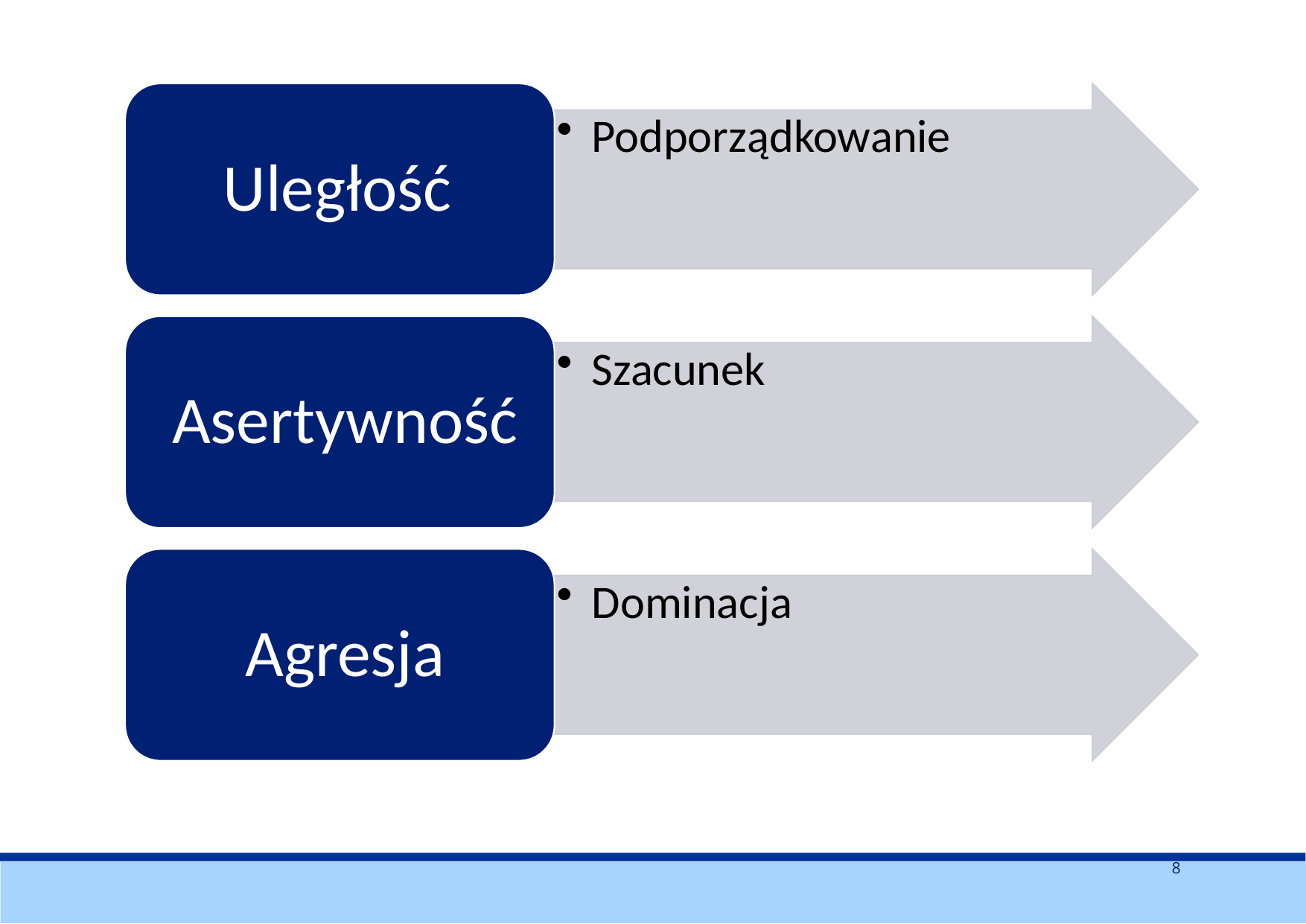

Podporządkowanie
Uległość
Szacunek
Asertywność
Dominacja
Agresja
8